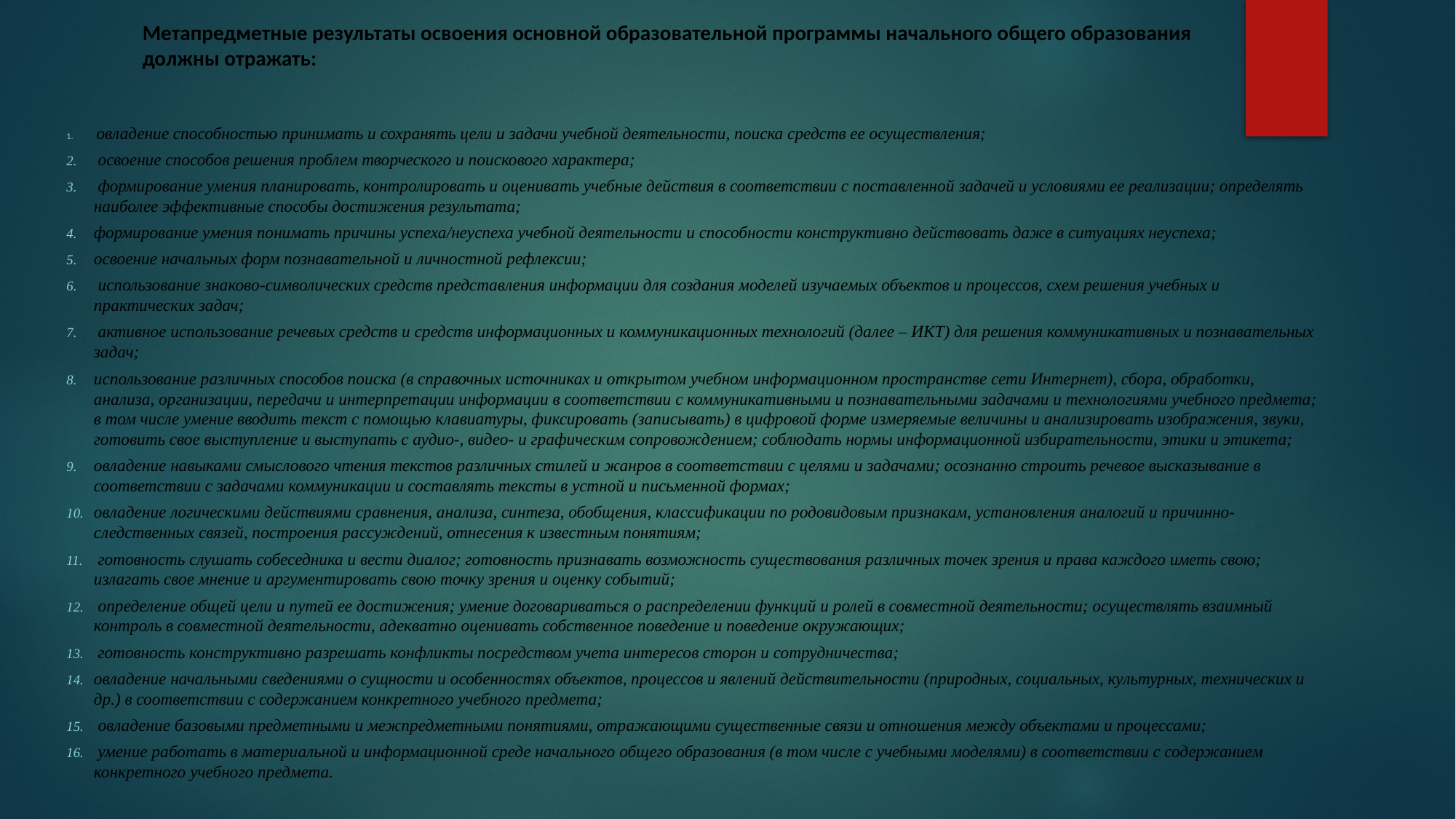

# Метапредметные результаты освоения основной образовательной программы начального общего образования должны отражать:
 овладение способностью принимать и сохранять цели и задачи учебной деятельности, поиска средств ее осуществления;
 освоение способов решения проблем творческого и поискового характера;
 формирование умения планировать, контролировать и оценивать учебные действия в соответствии с поставленной задачей и условиями ее реализации; определять наиболее эффективные способы достижения результата;
формирование умения понимать причины успеха/неуспеха учебной деятельности и способности конструктивно действовать даже в ситуациях неуспеха;
освоение начальных форм познавательной и личностной рефлексии;
 использование знаково‐символических средств представления информации для создания моделей изучаемых объектов и процессов, схем решения учебных и практических задач;
 активное использование речевых средств и средств информационных и коммуникационных технологий (далее – ИКТ) для решения коммуникативных и познавательных задач;
использование различных способов поиска (в справочных источниках и открытом учебном информационном пространстве сети Интернет), сбора, обработки, анализа, организации, передачи и интерпретации информации в соответствии с коммуникативными и познавательными задачами и технологиями учебного предмета; в том числе умение вводить текст с помощью клавиатуры, фиксировать (записывать) в цифровой форме измеряемые величины и анализировать изображения, звуки, готовить свое выступление и выступать с аудио‐, видео‐ и графическим сопровождением; соблюдать нормы информационной избирательности, этики и этикета;
овладение навыками смыслового чтения текстов различных стилей и жанров в соответствии с целями и задачами; осознанно строить речевое высказывание в соответствии с задачами коммуникации и составлять тексты в устной и письменной формах;
овладение логическими действиями сравнения, анализа, синтеза, обобщения, классификации по родовидовым признакам, установления аналогий и причинно‐следственных связей, построения рассуждений, отнесения к известным понятиям;
 готовность слушать собеседника и вести диалог; готовность признавать возможность существования различных точек зрения и права каждого иметь свою; излагать свое мнение и аргументировать свою точку зрения и оценку событий;
 определение общей цели и путей ее достижения; умение договариваться о распределении функций и ролей в совместной деятельности; осуществлять взаимный контроль в совместной деятельности, адекватно оценивать собственное поведение и поведение окружающих;
 готовность конструктивно разрешать конфликты посредством учета интересов сторон и сотрудничества;
овладение начальными сведениями о сущности и особенностях объектов, процессов и явлений действительности (природных, социальных, культурных, технических и др.) в соответствии с содержанием конкретного учебного предмета;
 овладение базовыми предметными и межпредметными понятиями, отражающими существенные связи и отношения между объектами и процессами;
 умение работать в материальной и информационной среде начального общего образования (в том числе с учебными моделями) в соответствии с содержанием конкретного учебного предмета.